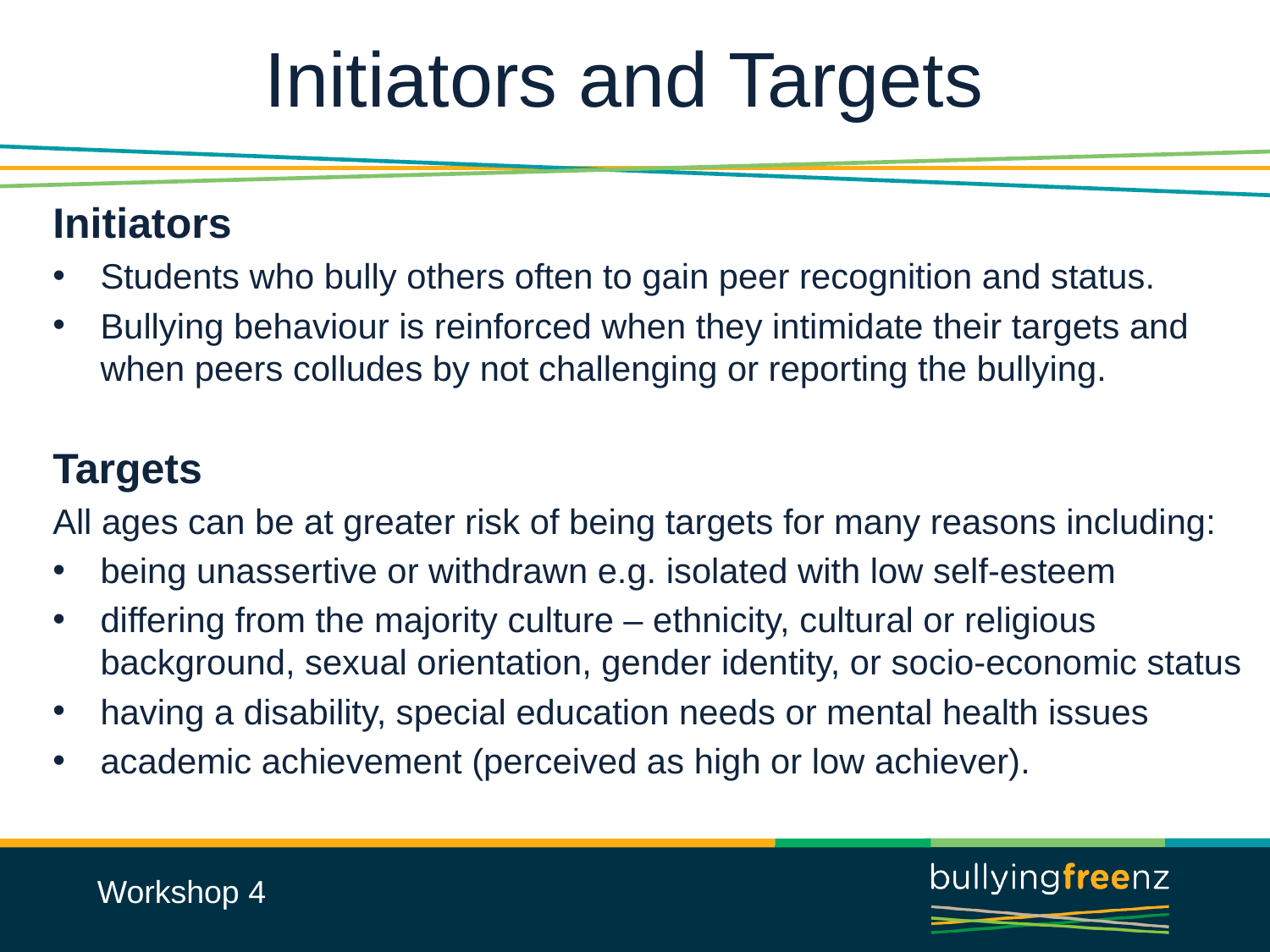

# Initiators and Targets
Initiators
Students who bully others often to gain peer recognition and status.
Bullying behaviour is reinforced when they intimidate their targets and when peers colludes by not challenging or reporting the bullying.

Targets
All ages can be at greater risk of being targets for many reasons including:
being unassertive or withdrawn e.g. isolated with low self-esteem
differing from the majority culture – ethnicity, cultural or religious background, sexual orientation, gender identity, or socio-economic status
having a disability, special education needs or mental health issues
academic achievement (perceived as high or low achiever).

Workshop 4